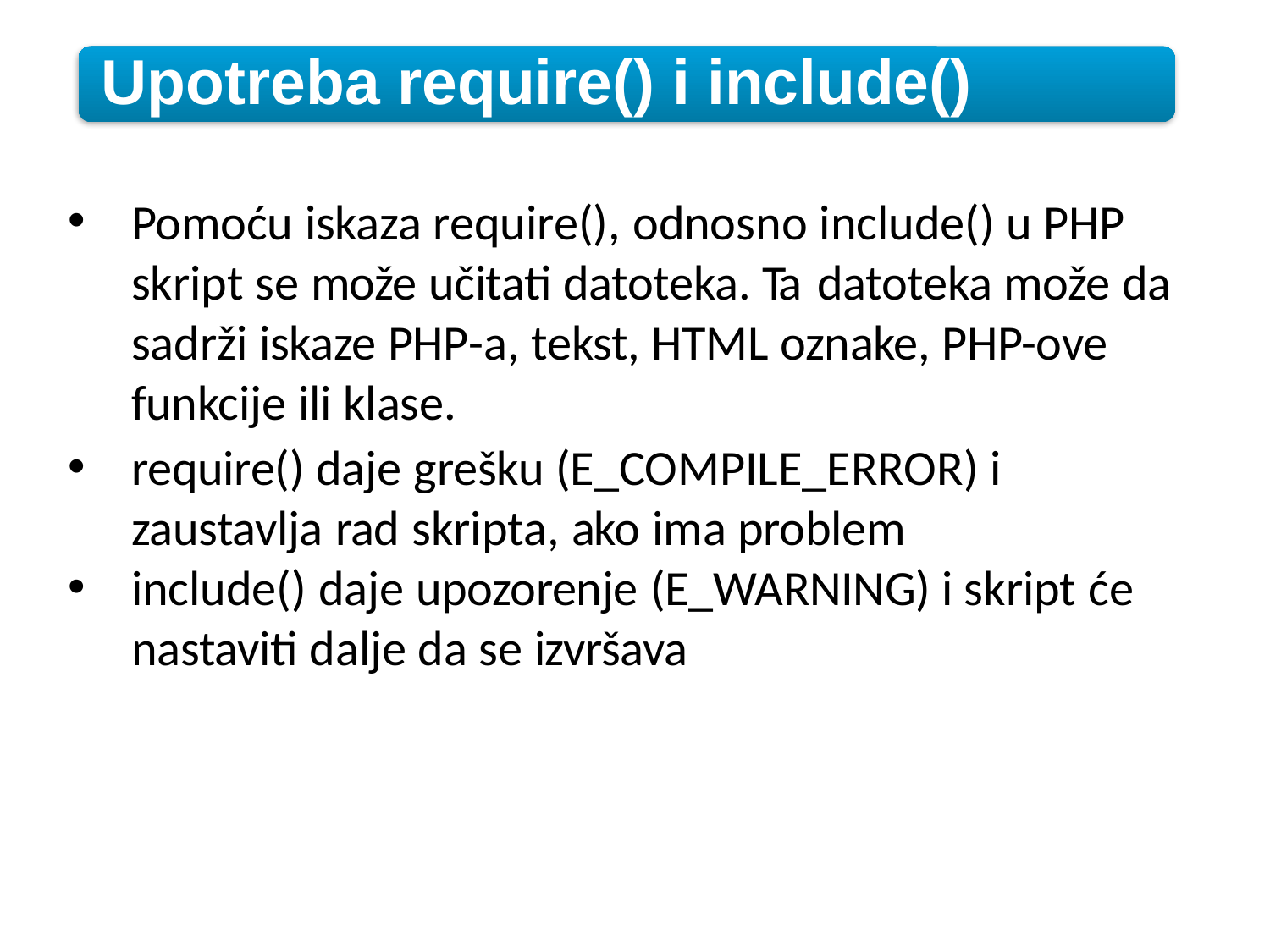

Upotreba require() i include()
Pomoću iskaza require(), odnosno include() u PHP skript se može učitati datoteka. Ta datoteka može da sadrži iskaze PHP-a, tekst, HTML oznake, PHP-ove funkcije ili klase.
require() daje grešku (E_COMPILE_ERROR) i zaustavlja rad skripta, ako ima problem
include() daje upozorenje (E_WARNING) i skript će nastaviti dalje da se izvršava

3